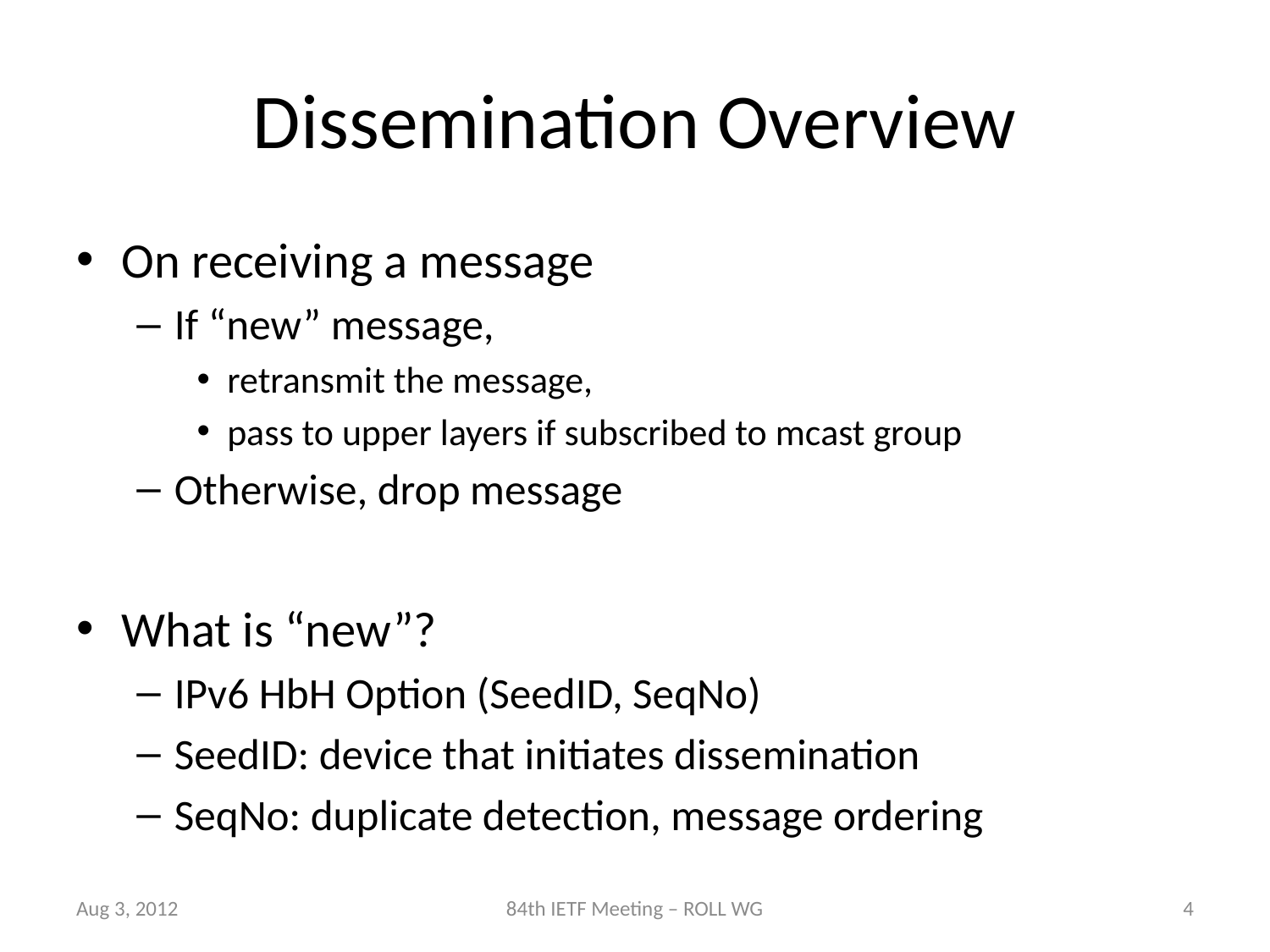

# Dissemination Overview
On receiving a message
If “new” message,
retransmit the message,
pass to upper layers if subscribed to mcast group
Otherwise, drop message

What is “new”?
IPv6 HbH Option (SeedID, SeqNo)
SeedID: device that initiates dissemination
SeqNo: duplicate detection, message ordering

Aug 3, 2012
84th IETF Meeting – ROLL WG
4